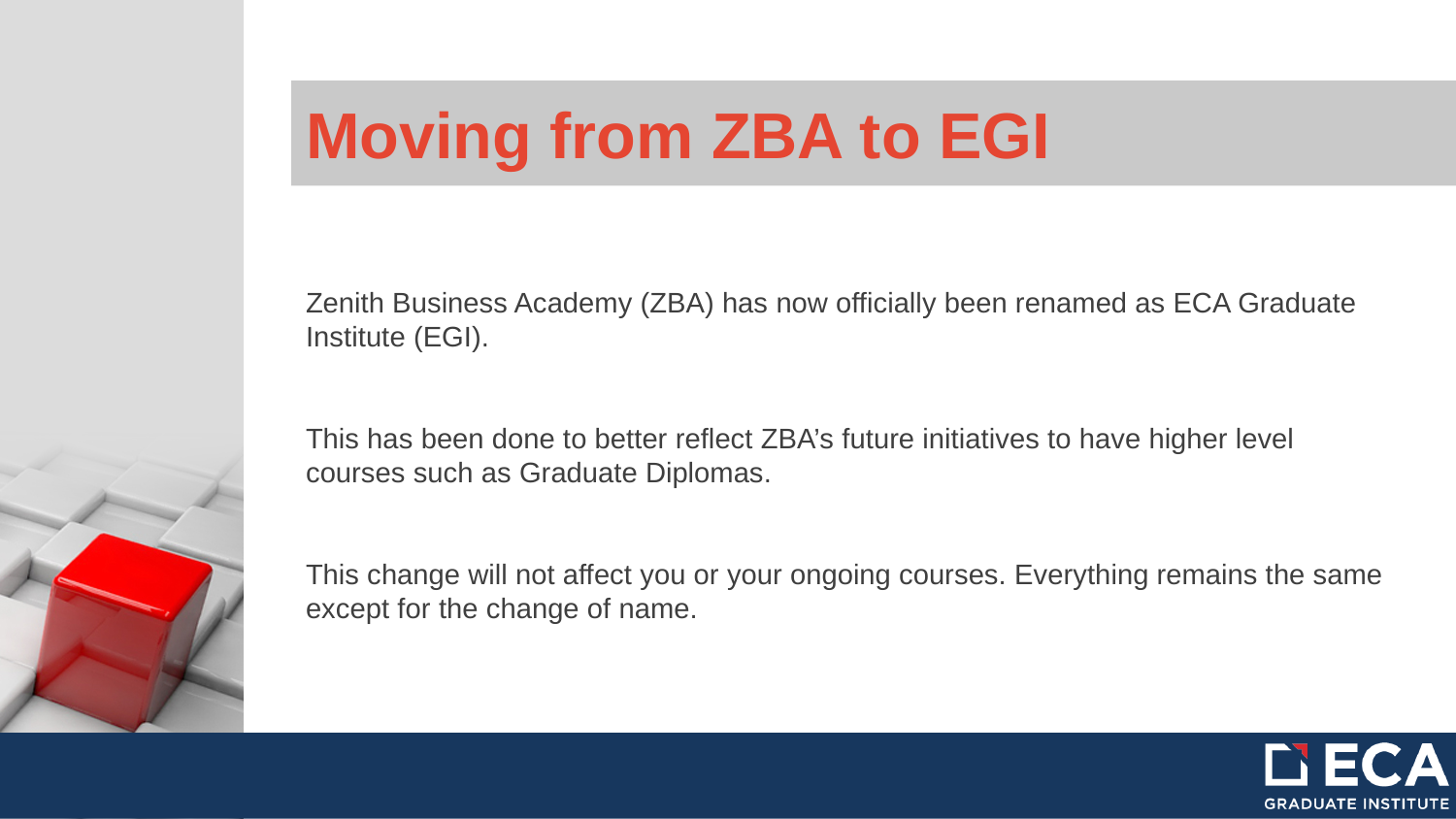

# Moving from ZBA to EGI
Zenith Business Academy (ZBA) has now officially been renamed as ECA Graduate Institute (EGI).

This has been done to better reflect ZBA’s future initiatives to have higher level courses such as Graduate Diplomas.

This change will not affect you or your ongoing courses. Everything remains the same except for the change of name.